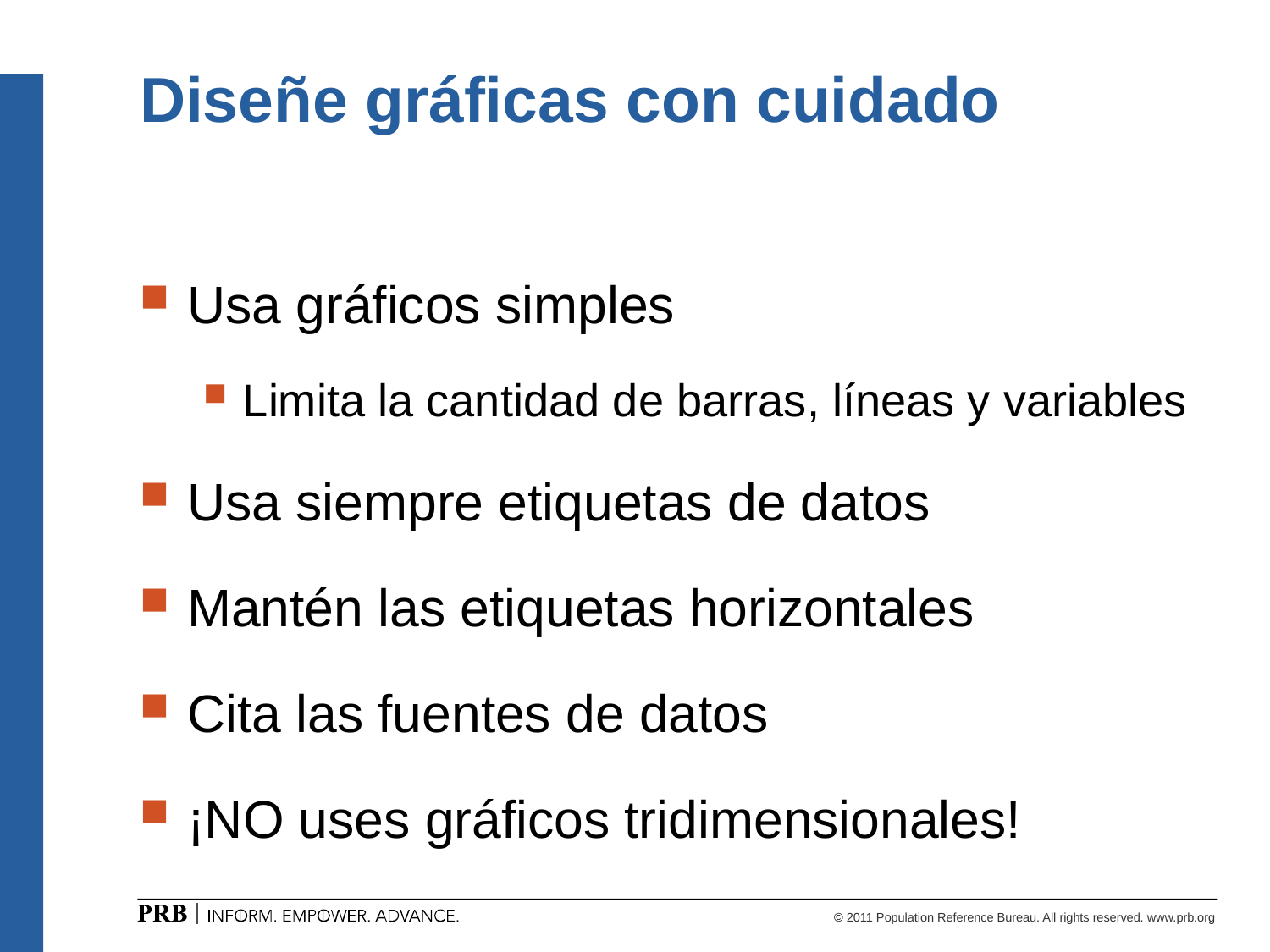

# Diseñe gráficas con cuidado
Usa gráficos simples
Limita la cantidad de barras, líneas y variables
Usa siempre etiquetas de datos
Mantén las etiquetas horizontales
Cita las fuentes de datos
¡NO uses gráficos tridimensionales!